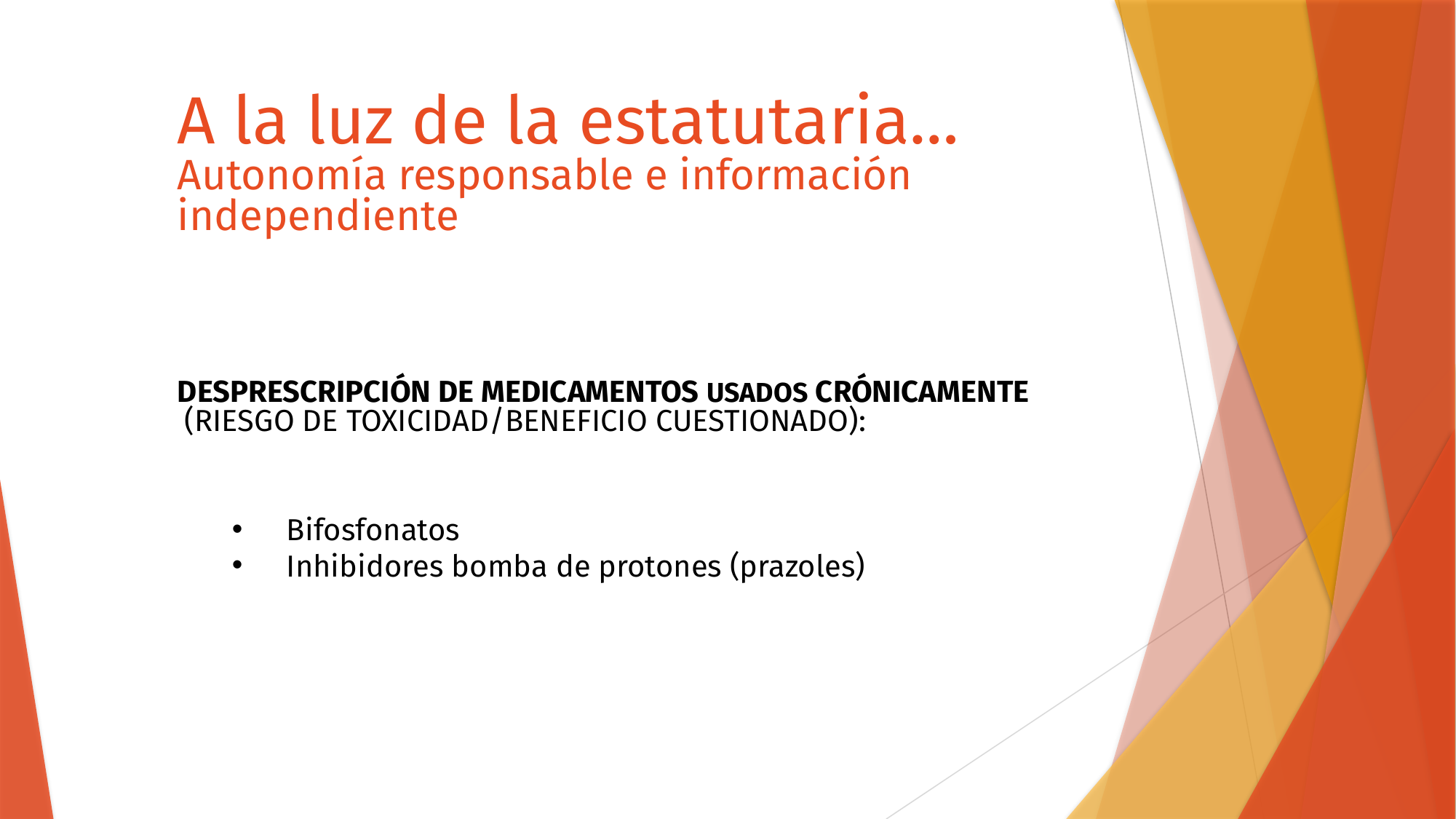

A la luz de la estatutaria…
Autonomía responsable e información independiente
Desprescripción de medicamentos usados crónicamente
 (riesgo de toxicidad/beneficio cuestionado):

Bifosfonatos
Inhibidores bomba de protones (prazoles)